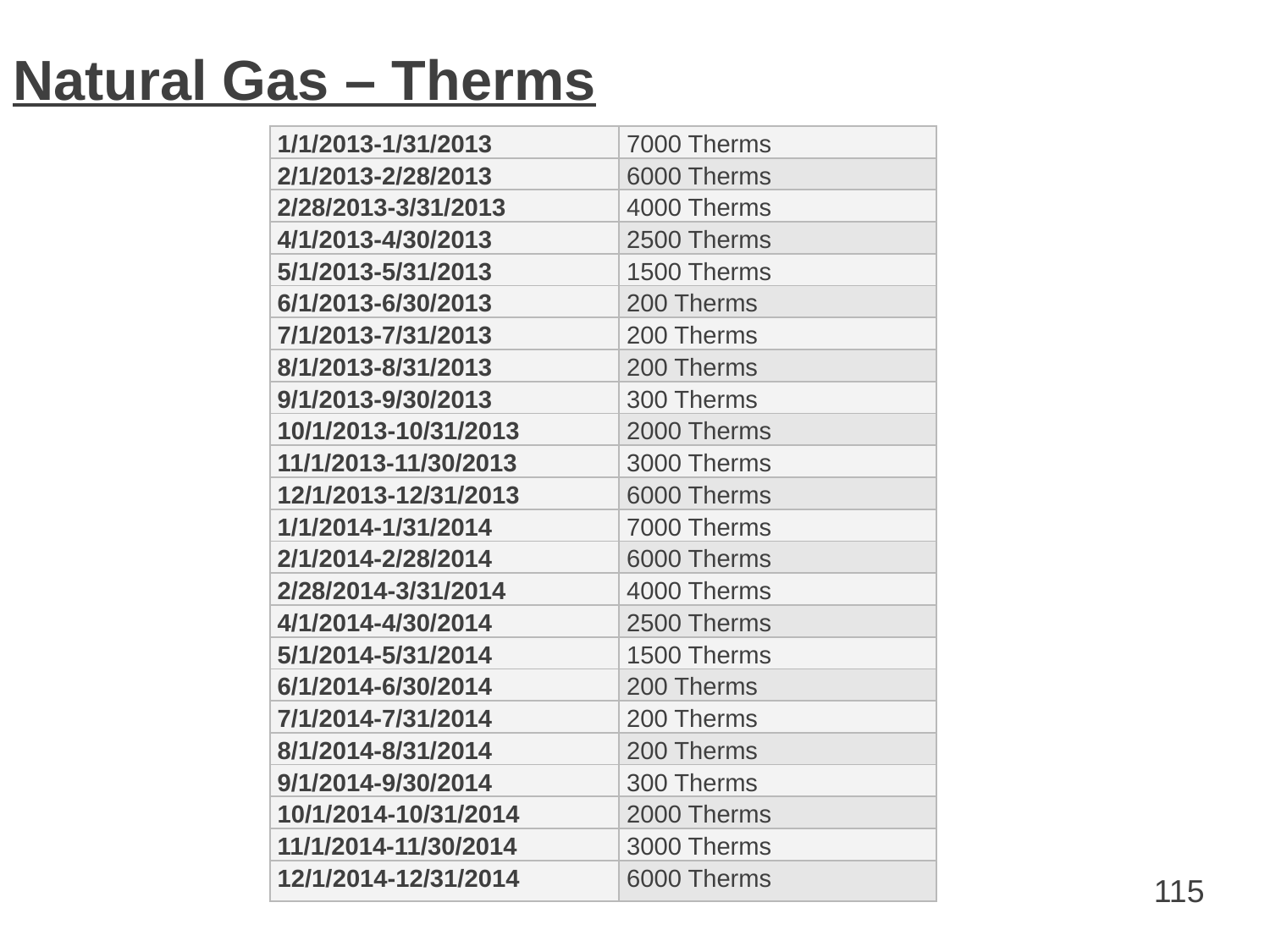

Natural Gas – Therms
| 1/1/2013-1/31/2013 | 7000 Therms |
| --- | --- |
| 2/1/2013-2/28/2013 | 6000 Therms |
| 2/28/2013-3/31/2013 | 4000 Therms |
| 4/1/2013-4/30/2013 | 2500 Therms |
| 5/1/2013-5/31/2013 | 1500 Therms |
| 6/1/2013-6/30/2013 | 200 Therms |
| 7/1/2013-7/31/2013 | 200 Therms |
| 8/1/2013-8/31/2013 | 200 Therms |
| 9/1/2013-9/30/2013 | 300 Therms |
| 10/1/2013-10/31/2013 | 2000 Therms |
| 11/1/2013-11/30/2013 | 3000 Therms |
| 12/1/2013-12/31/2013 | 6000 Therms |
| 1/1/2014-1/31/2014 | 7000 Therms |
| 2/1/2014-2/28/2014 | 6000 Therms |
| 2/28/2014-3/31/2014 | 4000 Therms |
| 4/1/2014-4/30/2014 | 2500 Therms |
| 5/1/2014-5/31/2014 | 1500 Therms |
| 6/1/2014-6/30/2014 | 200 Therms |
| 7/1/2014-7/31/2014 | 200 Therms |
| 8/1/2014-8/31/2014 | 200 Therms |
| 9/1/2014-9/30/2014 | 300 Therms |
| 10/1/2014-10/31/2014 | 2000 Therms |
| 11/1/2014-11/30/2014 | 3000 Therms |
| 12/1/2014-12/31/2014 | 6000 Therms |